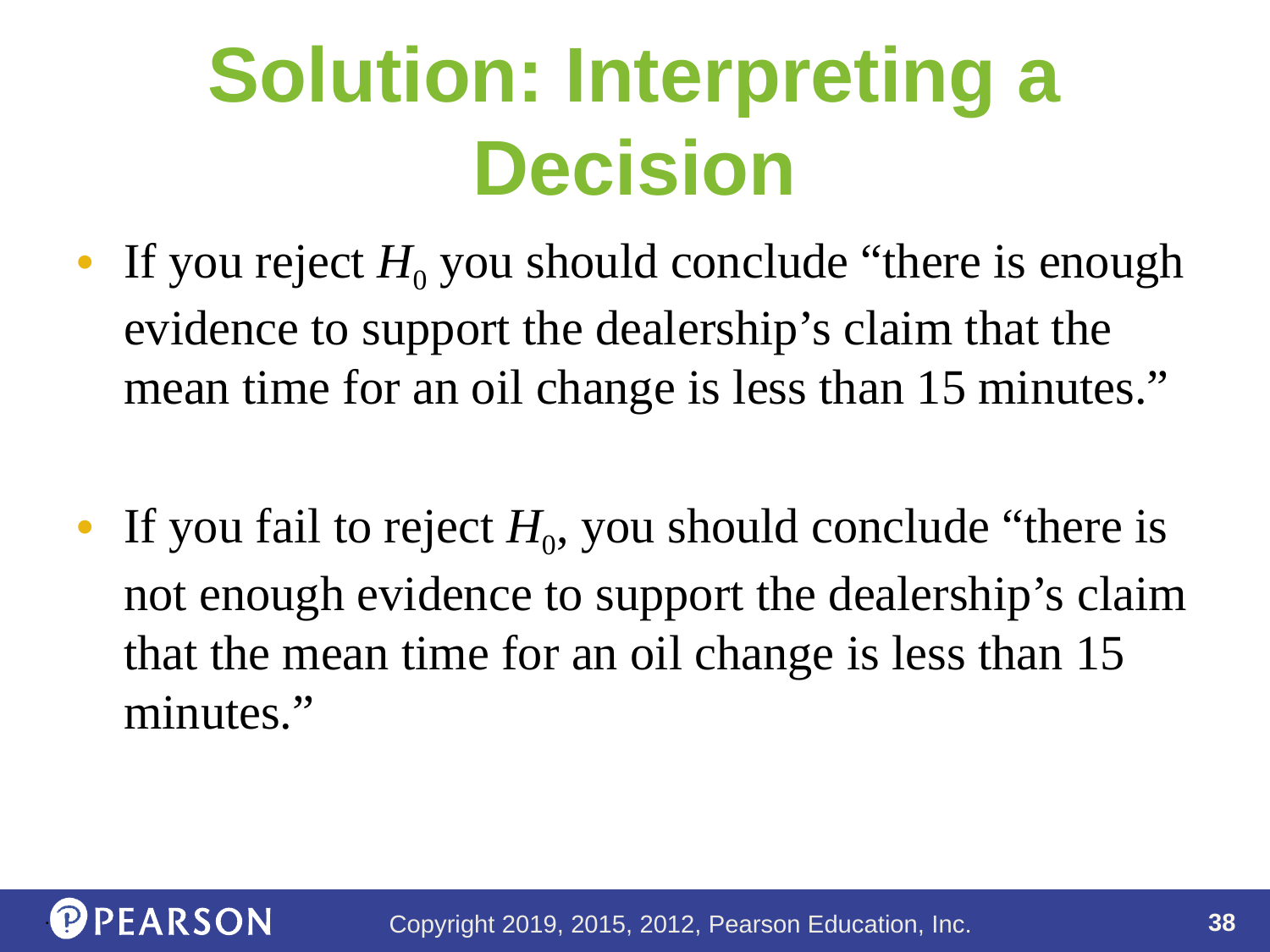

# Solution: Interpreting a Decision
If you reject H0 you should conclude “there is enough evidence to support the dealership’s claim that the mean time for an oil change is less than 15 minutes.”

If you fail to reject H0, you should conclude “there is not enough evidence to support the dealership’s claim that the mean time for an oil change is less than 15 minutes.”
.